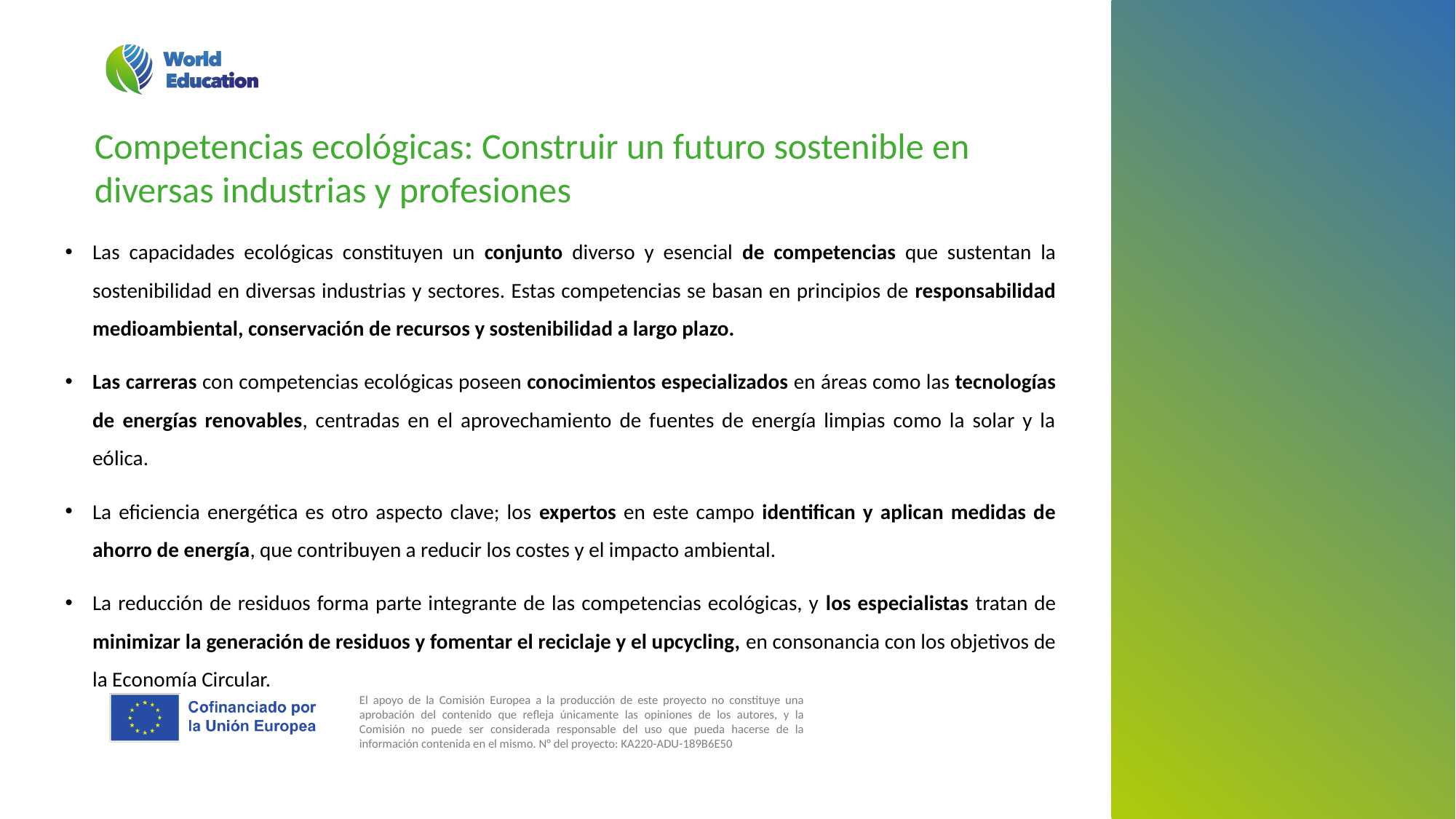

Competencias ecológicas: Construir un futuro sostenible en diversas industrias y profesiones
Las capacidades ecológicas constituyen un conjunto diverso y esencial de competencias que sustentan la sostenibilidad en diversas industrias y sectores. Estas competencias se basan en principios de responsabilidad medioambiental, conservación de recursos y sostenibilidad a largo plazo.
Las carreras con competencias ecológicas poseen conocimientos especializados en áreas como las tecnologías de energías renovables, centradas en el aprovechamiento de fuentes de energía limpias como la solar y la eólica.
La eficiencia energética es otro aspecto clave; los expertos en este campo identifican y aplican medidas de ahorro de energía, que contribuyen a reducir los costes y el impacto ambiental.
La reducción de residuos forma parte integrante de las competencias ecológicas, y los especialistas tratan de minimizar la generación de residuos y fomentar el reciclaje y el upcycling, en consonancia con los objetivos de la Economía Circular.